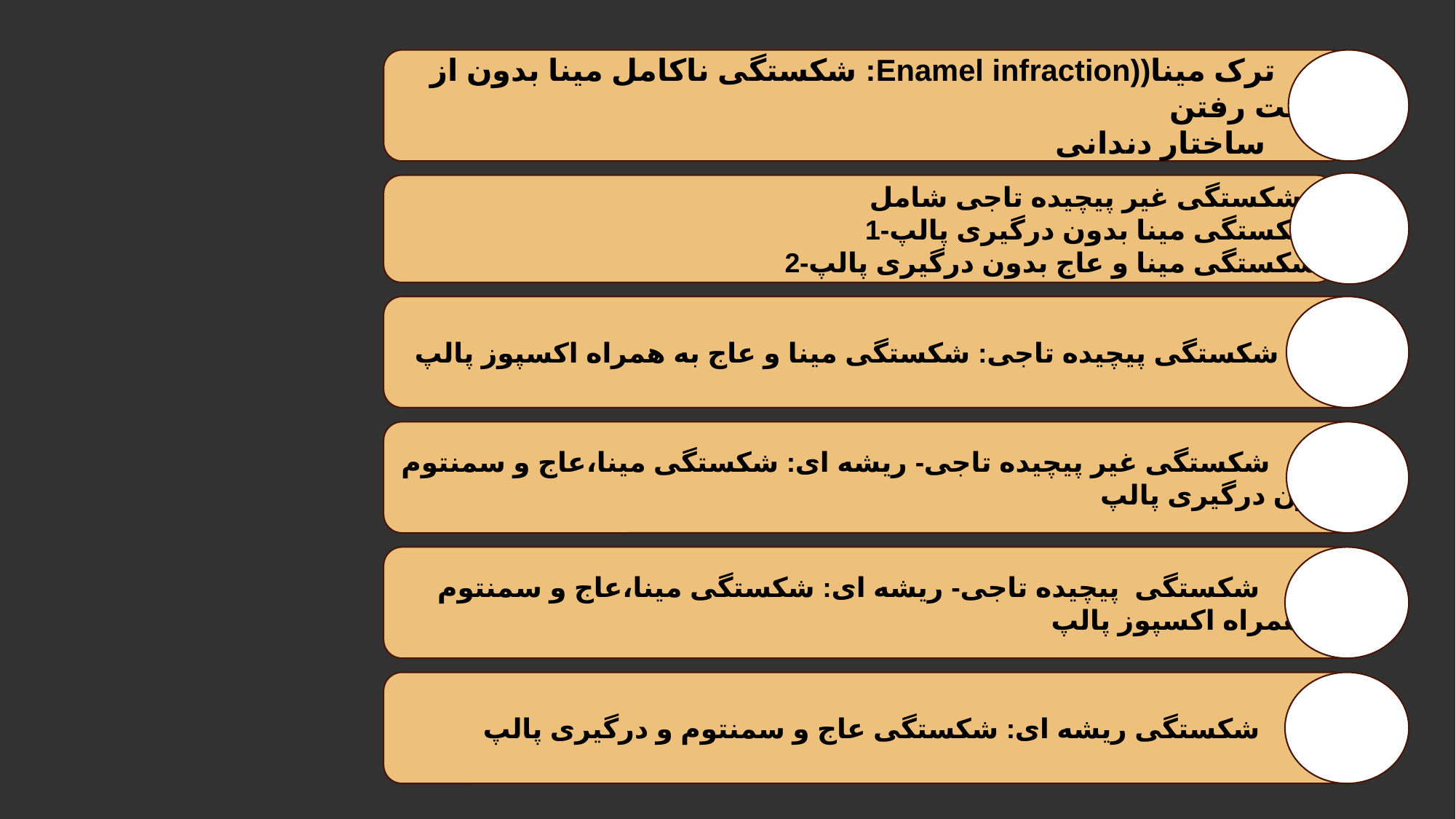

ترک مینا((Enamel infraction: شکستگی ناکامل مینا بدون از دست رفتن
        ساختار دندانی

           شکستگی غیر پیچیده تاجی شامل :
       1-شکستگی مینا بدون درگیری پالپ
       2-شکستگی مینا و عاج بدون درگیری پالپ
         شکستگی پیچیده تاجی: شکستگی مینا و عاج به همراه اکسپوز پالپ

          شکستگی غیر پیچیده تاجی- ریشه ای: شکستگی مینا،عاج و سمنتوم  بدون درگیری پالپ

          شکستگی  پیچیده تاجی- ریشه ای: شکستگی مینا،عاج و سمنتوم  به همراه اکسپوز پالپ

          شکستگی ریشه ای: شکستگی عاج و سمنتوم و درگیری پالپ